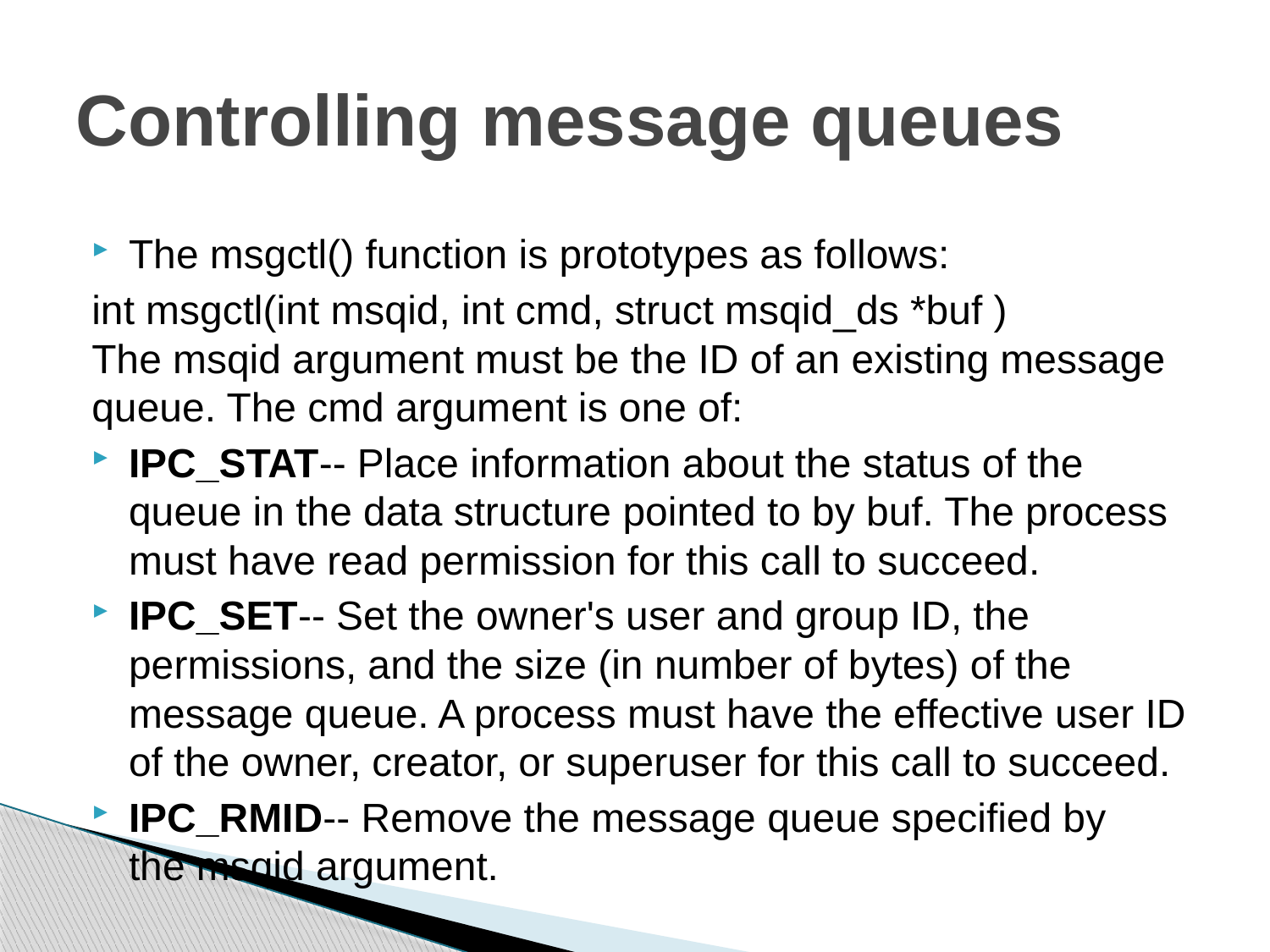

# Controlling message queues
The msgctl() function is prototypes as follows:
int msgctl(int msqid, int cmd, struct msqid_ds *buf ) The msqid argument must be the ID of an existing message queue. The cmd argument is one of:
IPC_STAT-- Place information about the status of the queue in the data structure pointed to by buf. The process must have read permission for this call to succeed.
IPC_SET-- Set the owner's user and group ID, the permissions, and the size (in number of bytes) of the message queue. A process must have the effective user ID of the owner, creator, or superuser for this call to succeed.
IPC_RMID-- Remove the message queue specified by the msqid argument.